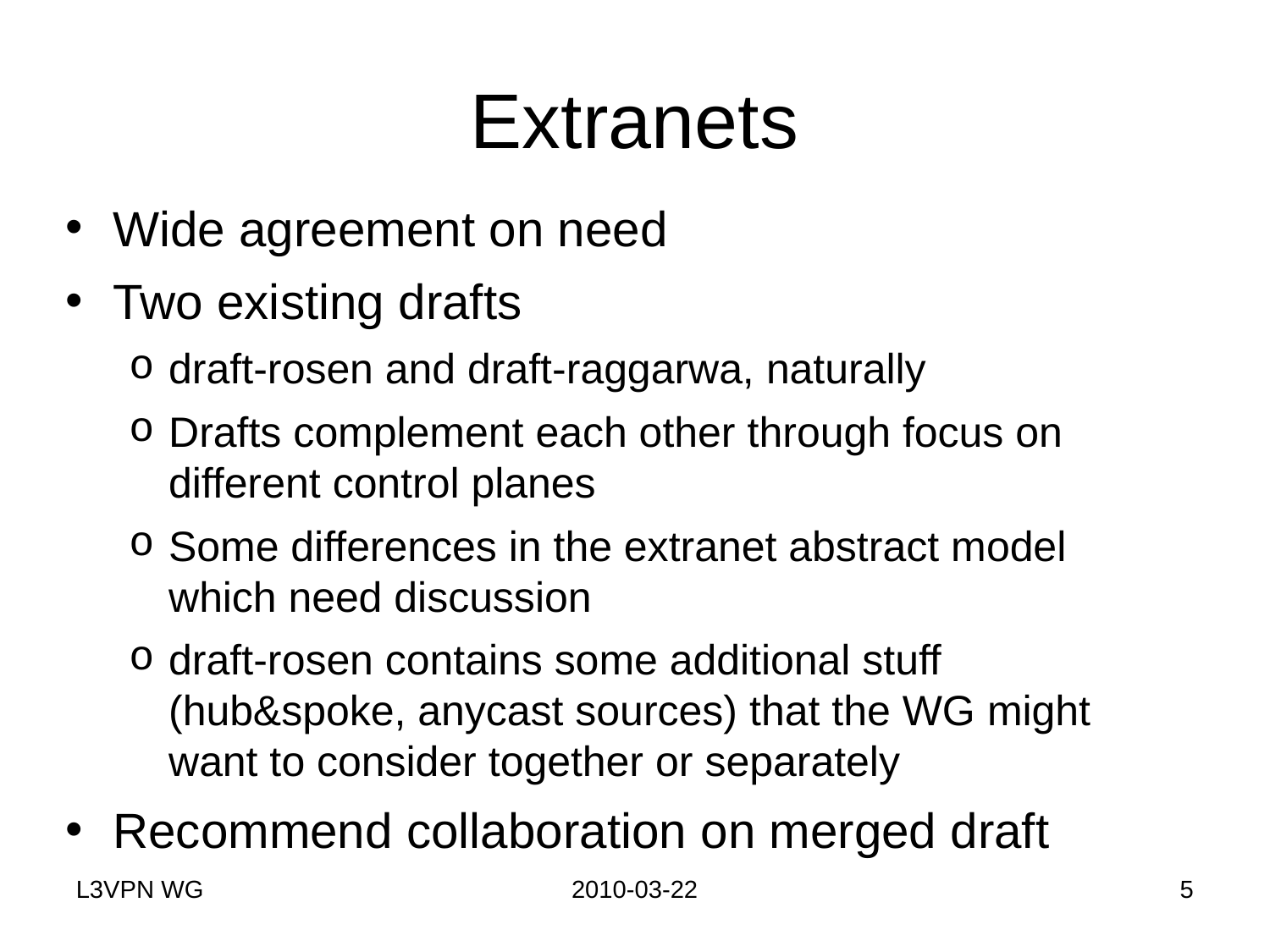

# Extranets
Wide agreement on need
Two existing drafts
draft-rosen and draft-raggarwa, naturally
Drafts complement each other through focus on different control planes
Some differences in the extranet abstract model which need discussion
draft-rosen contains some additional stuff (hub&spoke, anycast sources) that the WG might want to consider together or separately
Recommend collaboration on merged draft
L3VPN WG
2010-03-22
5